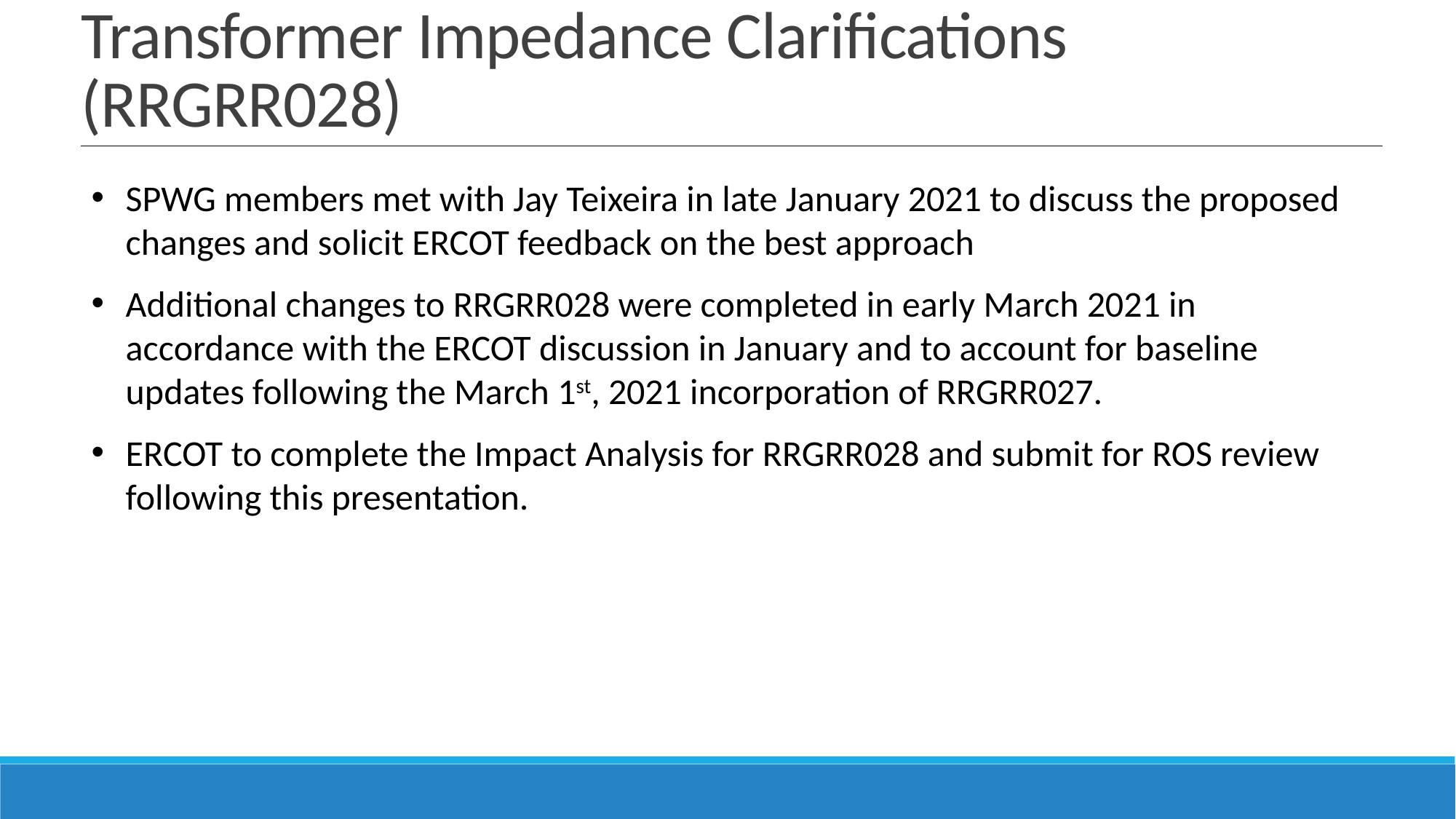

Transformer Impedance Clarifications (RRGRR028)
SPWG members met with Jay Teixeira in late January 2021 to discuss the proposed changes and solicit ERCOT feedback on the best approach
Additional changes to RRGRR028 were completed in early March 2021 in accordance with the ERCOT discussion in January and to account for baseline updates following the March 1st, 2021 incorporation of RRGRR027.
ERCOT to complete the Impact Analysis for RRGRR028 and submit for ROS review following this presentation.